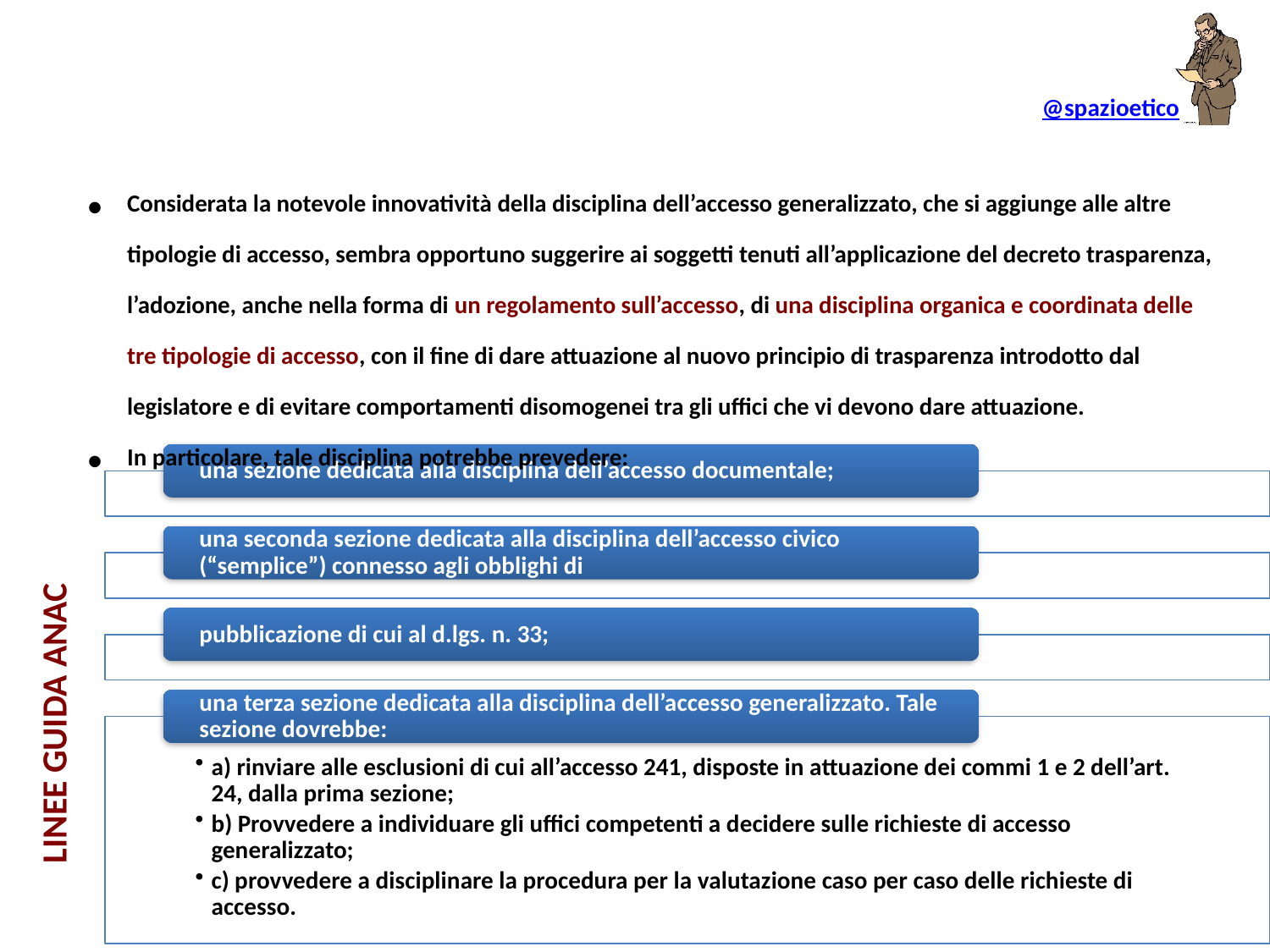

Considerata la notevole innovatività della disciplina dell’accesso generalizzato, che si aggiunge alle altre tipologie di accesso, sembra opportuno suggerire ai soggetti tenuti all’applicazione del decreto trasparenza, l’adozione, anche nella forma di un regolamento sull’accesso, di una disciplina organica e coordinata delle tre tipologie di accesso, con il fine di dare attuazione al nuovo principio di trasparenza introdotto dal legislatore e di evitare comportamenti disomogenei tra gli uffici che vi devono dare attuazione.
In particolare, tale disciplina potrebbe prevedere:
una sezione dedicata alla disciplina dell’accesso documentale;
una seconda sezione dedicata alla disciplina dell’accesso civico (“semplice”) connesso agli obblighi di
pubblicazione di cui al d.lgs. n. 33;
a) rinviare alle esclusioni di cui all’accesso 241, disposte in attuazione dei commi 1 e 2 dell’art. 24, dalla prima sezione;
b) Provvedere a individuare gli uffici competenti a decidere sulle richieste di accesso generalizzato;
c) provvedere a disciplinare la procedura per la valutazione caso per caso delle richieste di accesso.
una terza sezione dedicata alla disciplina dell’accesso generalizzato. Tale sezione dovrebbe:
LINEE GUIDA ANAC